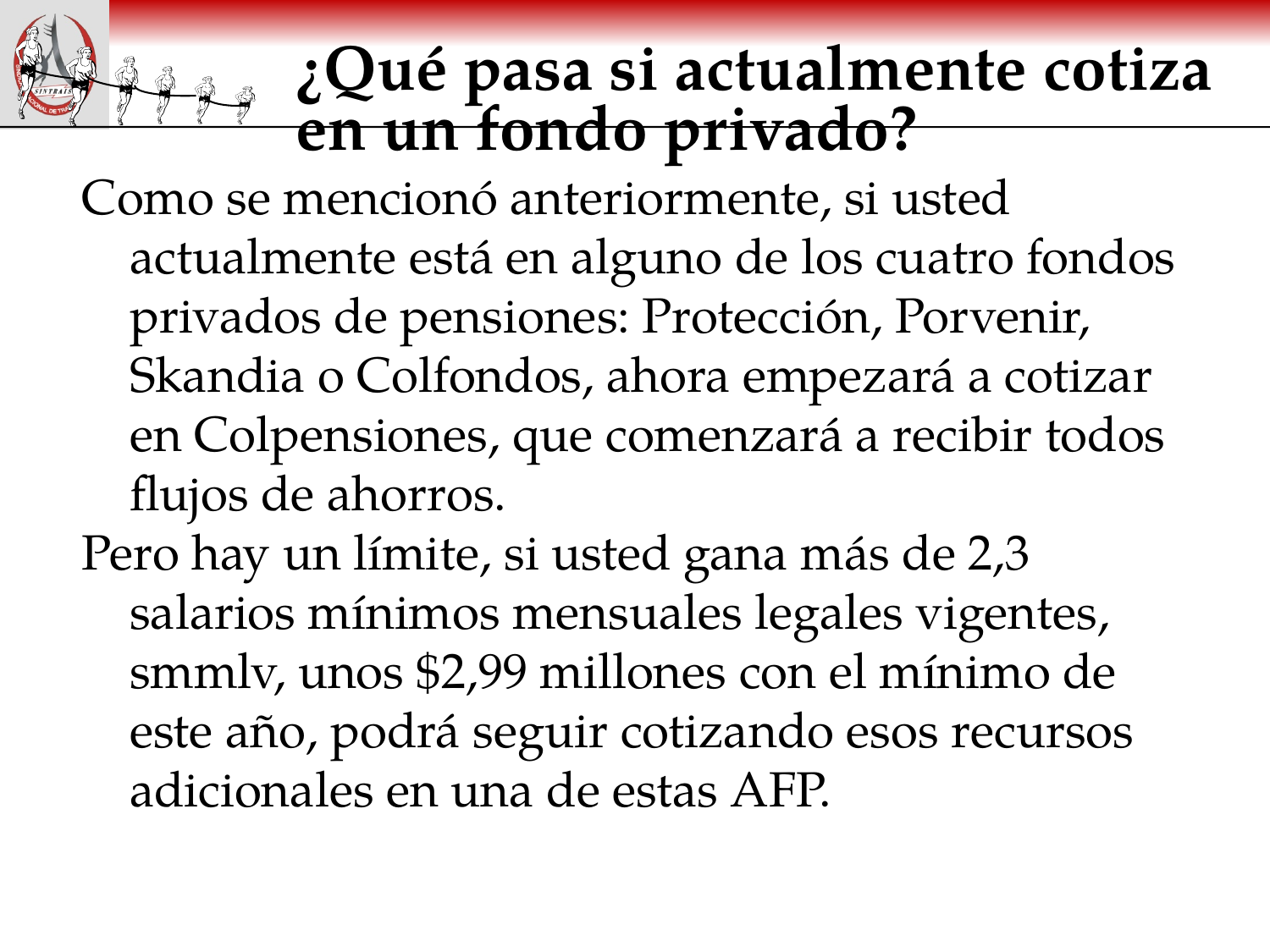

# ¿Qué pasa si actualmente cotiza en un fondo privado?
Como se mencionó anteriormente, si usted actualmente está en alguno de los cuatro fondos privados de pensiones: Protección, Porvenir, Skandia o Colfondos, ahora empezará a cotizar en Colpensiones, que comenzará a recibir todos flujos de ahorros.
Pero hay un límite, si usted gana más de 2,3 salarios mínimos mensuales legales vigentes, smmlv, unos $2,99 millones con el mínimo de este año, podrá seguir cotizando esos recursos adicionales en una de estas AFP.